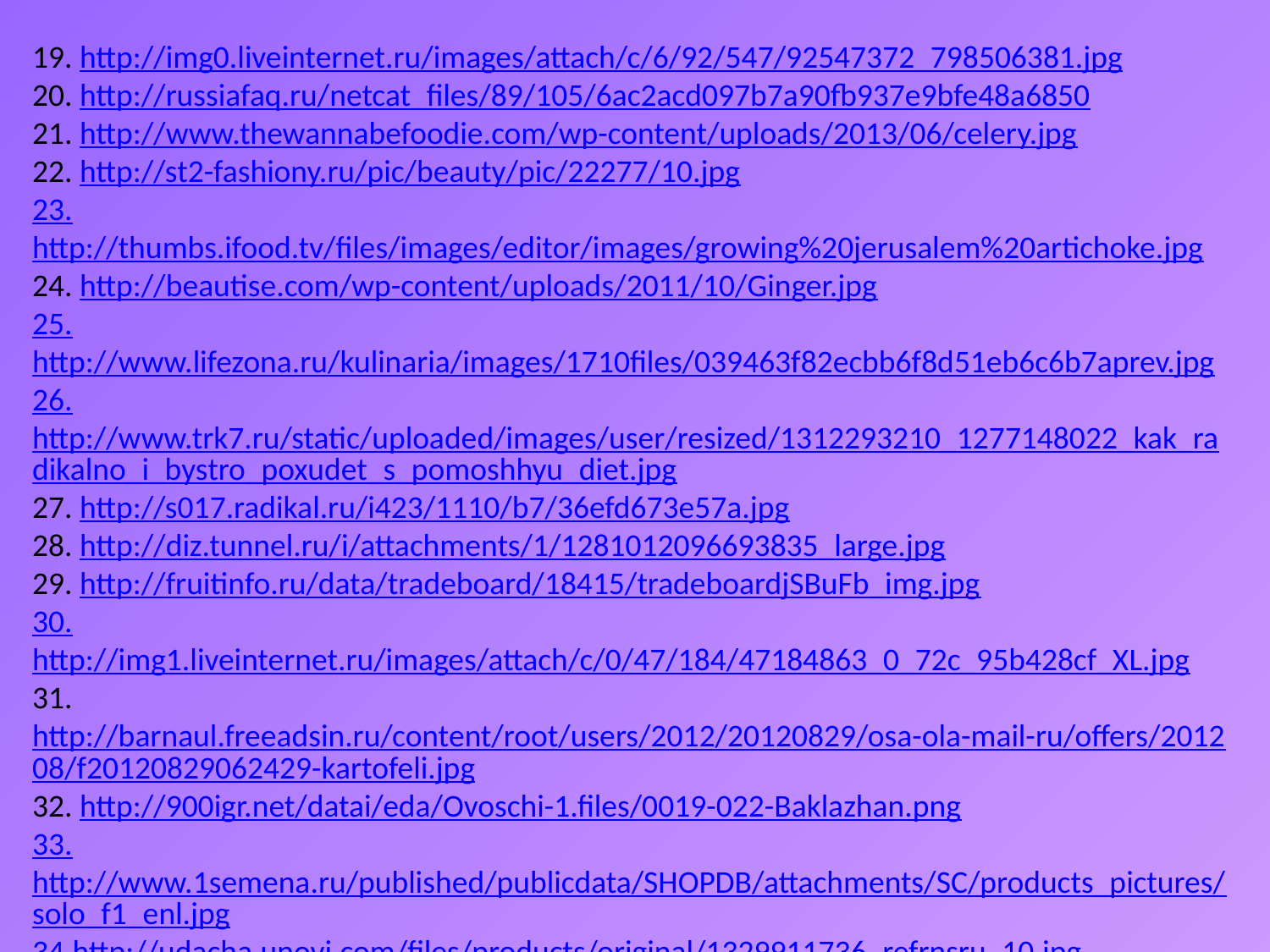

19. http://img0.liveinternet.ru/images/attach/c/6/92/547/92547372_798506381.jpg
20. http://russiafaq.ru/netcat_files/89/105/6ac2acd097b7a90fb937e9bfe48a6850
21. http://www.thewannabefoodie.com/wp-content/uploads/2013/06/celery.jpg
22. http://st2-fashiony.ru/pic/beauty/pic/22277/10.jpg
23.http://thumbs.ifood.tv/files/images/editor/images/growing%20jerusalem%20artichoke.jpg
24. http://beautise.com/wp-content/uploads/2011/10/Ginger.jpg
25.http://www.lifezona.ru/kulinaria/images/1710files/039463f82ecbb6f8d51eb6c6b7aprev.jpg
26.http://www.trk7.ru/static/uploaded/images/user/resized/1312293210_1277148022_kak_radikalno_i_bystro_poxudet_s_pomoshhyu_diet.jpg
27. http://s017.radikal.ru/i423/1110/b7/36efd673e57a.jpg
28. http://diz.tunnel.ru/i/attachments/1/1281012096693835_large.jpg
29. http://fruitinfo.ru/data/tradeboard/18415/tradeboardjSBuFb_img.jpg
30.http://img1.liveinternet.ru/images/attach/c/0/47/184/47184863_0_72c_95b428cf_XL.jpg
31. http://barnaul.freeadsin.ru/content/root/users/2012/20120829/osa-ola-mail-ru/offers/201208/f20120829062429-kartofeli.jpg
32. http://900igr.net/datai/eda/Ovoschi-1.files/0019-022-Baklazhan.png
33.http://www.1semena.ru/published/publicdata/SHOPDB/attachments/SC/products_pictures/solo_f1_enl.jpg
34.http://udacha.unovi.com/files/products/original/1329911736_refrnsru_10.jpg
35. http://mursaloglutarim.com/img/16.jpg